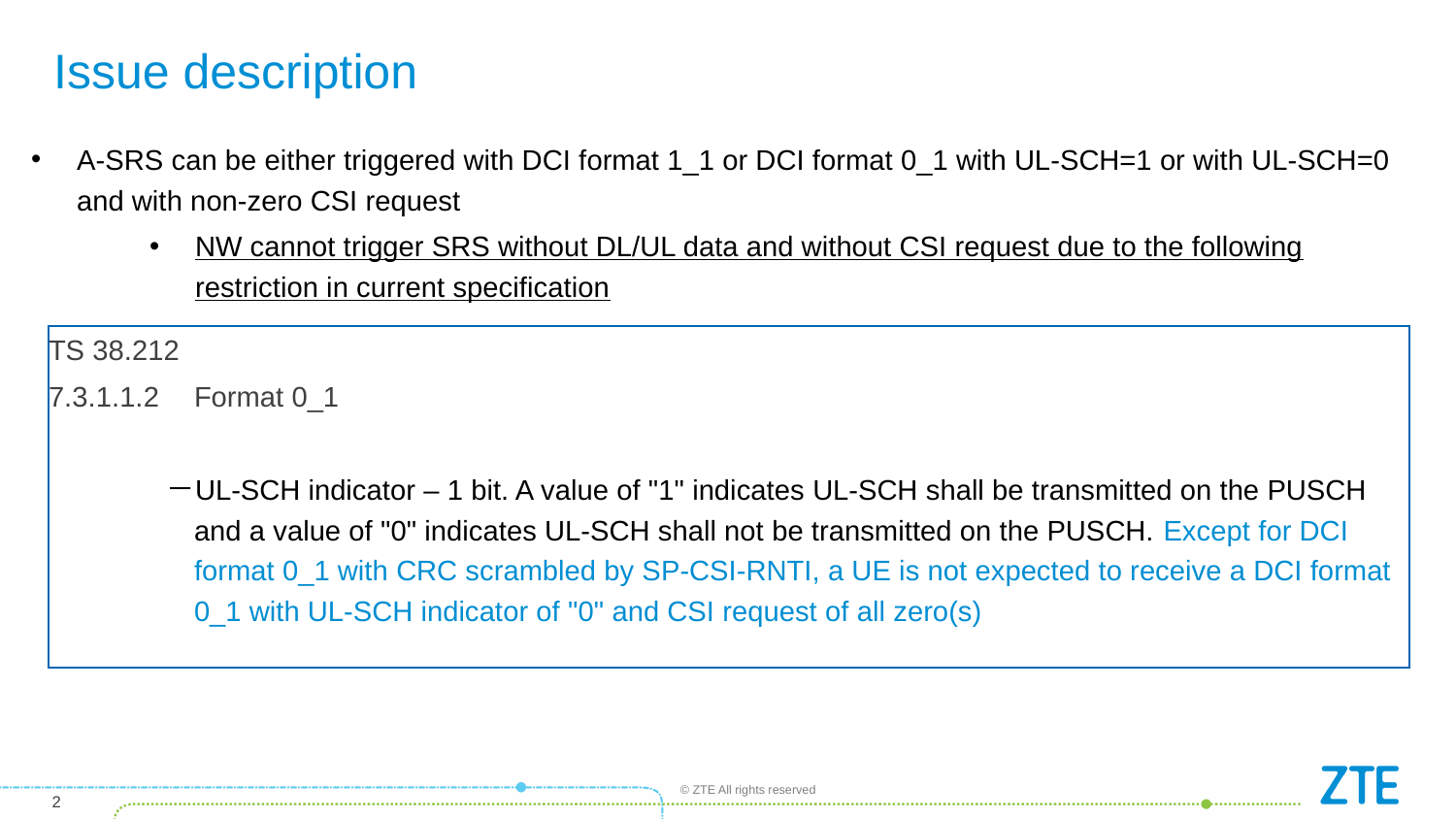

# Issue description
A-SRS can be either triggered with DCI format 1_1 or DCI format 0_1 with UL-SCH=1 or with UL-SCH=0 and with non-zero CSI request
NW cannot trigger SRS without DL/UL data and without CSI request due to the following restriction in current specification
TS 38.212
7.3.1.1.2	Format 0_1

UL-SCH indicator – 1 bit. A value of "1" indicates UL-SCH shall be transmitted on the PUSCH and a value of "0" indicates UL-SCH shall not be transmitted on the PUSCH. Except for DCI format 0_1 with CRC scrambled by SP-CSI-RNTI, a UE is not expected to receive a DCI format 0_1 with UL-SCH indicator of "0" and CSI request of all zero(s)